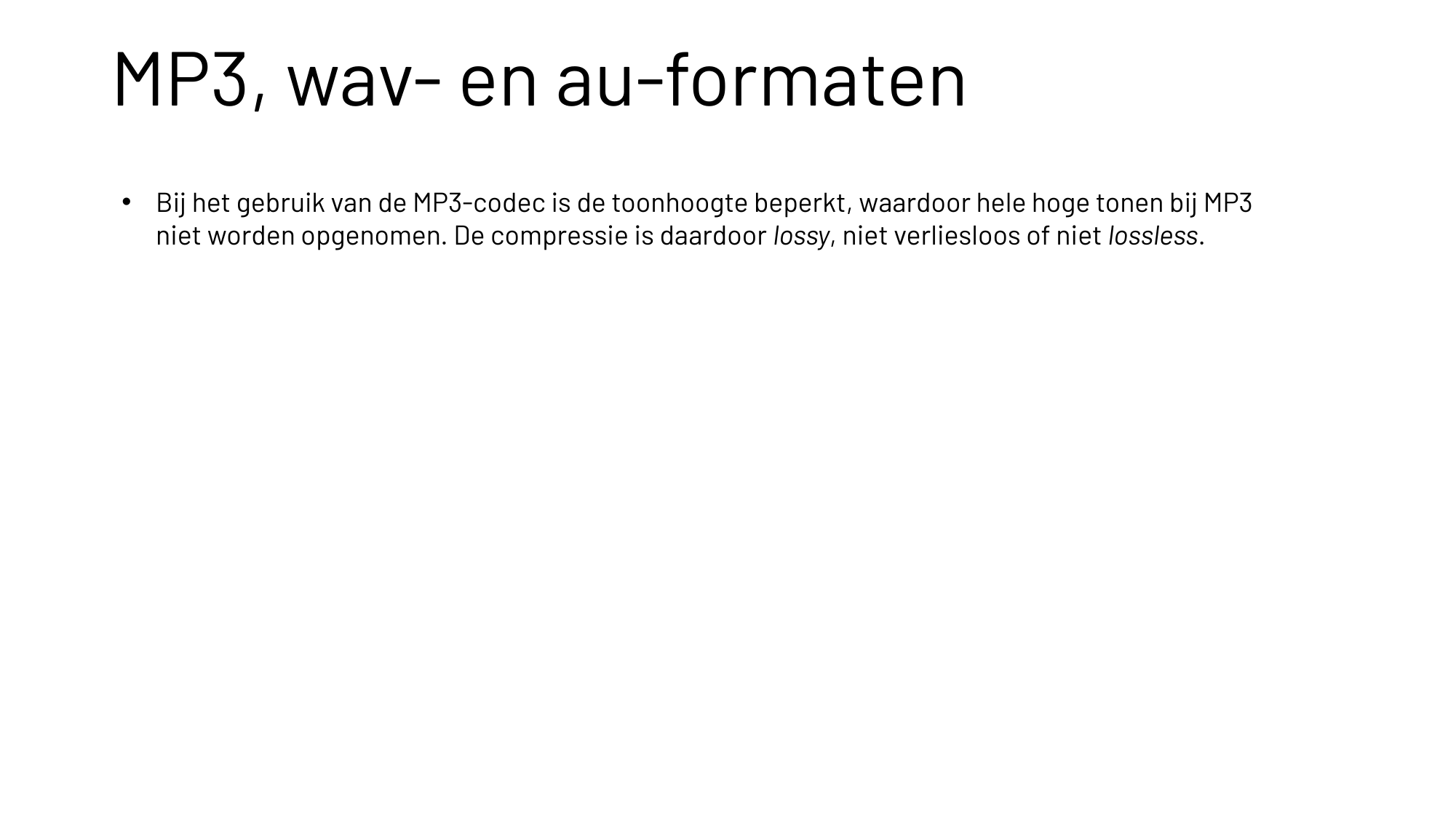

MP3, wav- en au-formaten
Bij het gebruik van de MP3-codec is de toonhoogte beperkt, waardoor hele hoge tonen bij MP3 niet worden opgenomen. De compressie is daardoor lossy, niet verliesloos of niet lossless.